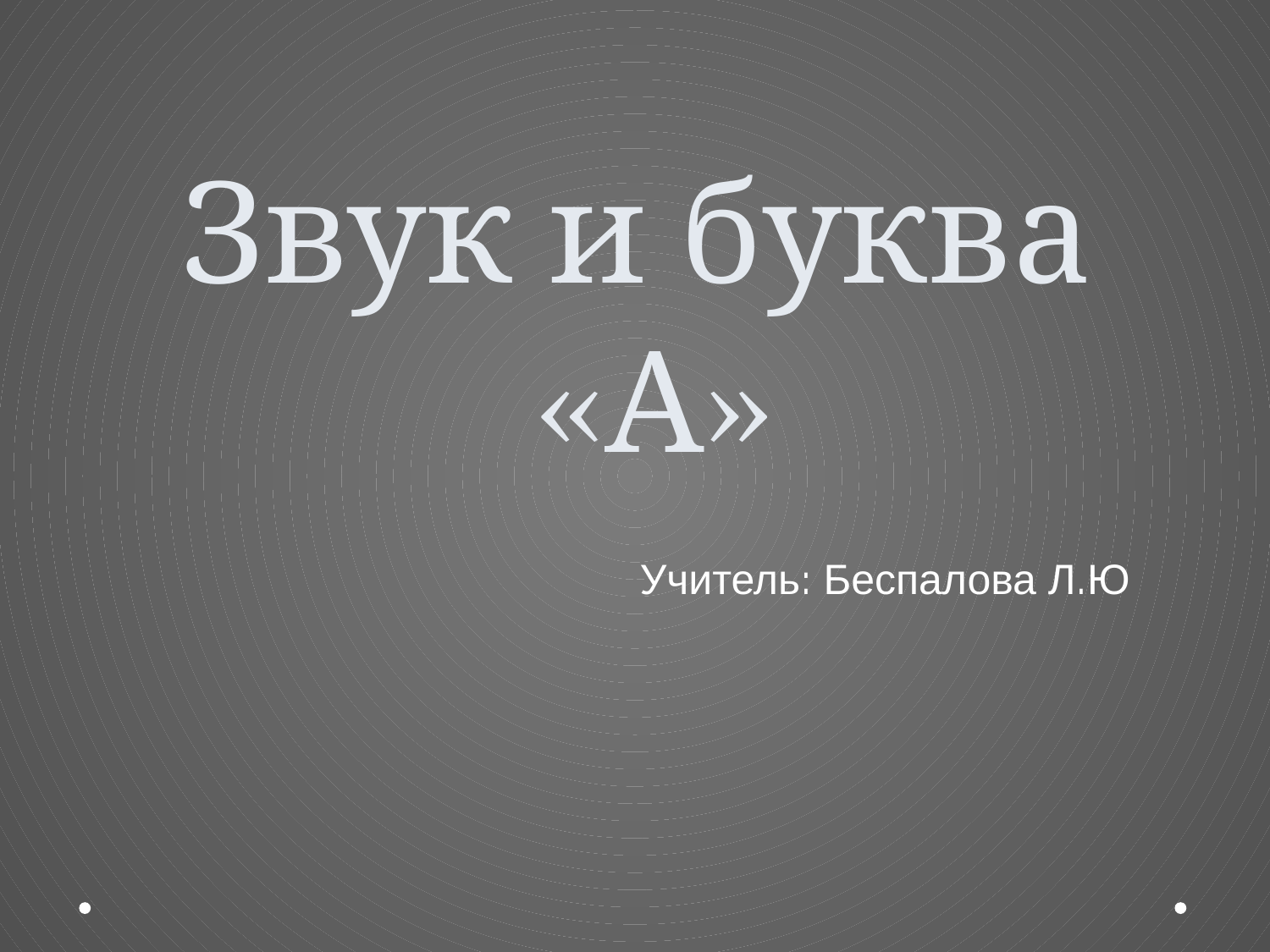

# Звук и буква  «А»
Учитель: Беспалова Л.Ю